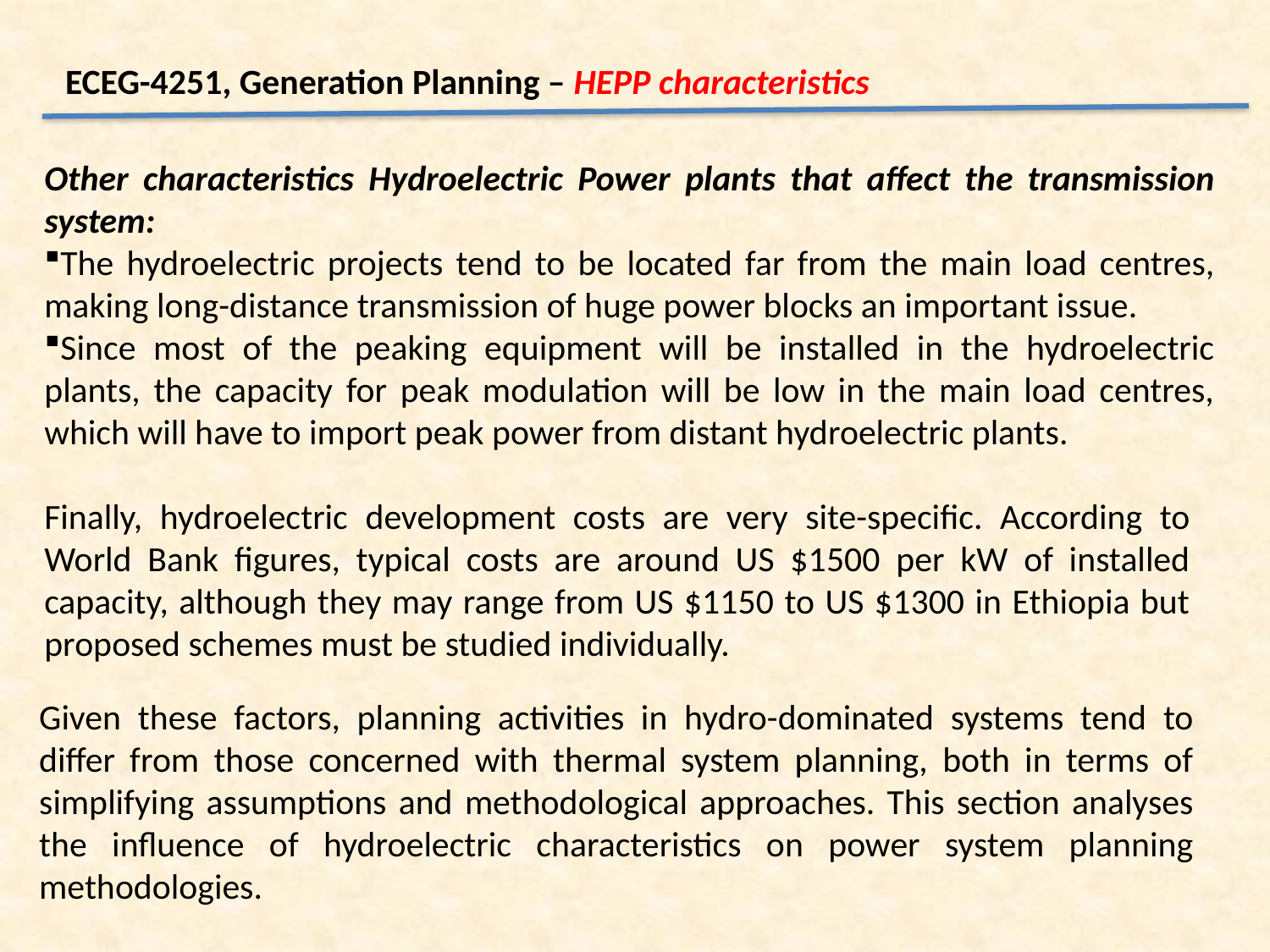

ECEG-4251, Generation Planning – HEPP characteristics
Other characteristics Hydroelectric Power plants that affect the transmission system:
The hydroelectric projects tend to be located far from the main load centres, making long-distance transmission of huge power blocks an important issue.
Since most of the peaking equipment will be installed in the hydroelectric plants, the capacity for peak modulation will be low in the main load centres, which will have to import peak power from distant hydroelectric plants.
Finally, hydroelectric development costs are very site-specific. According to World Bank figures, typical costs are around US $1500 per kW of installed capacity, although they may range from US $1150 to US $1300 in Ethiopia but proposed schemes must be studied individually.
Given these factors, planning activities in hydro-dominated systems tend to differ from those concerned with thermal system planning, both in terms of simplifying assumptions and methodological approaches. This section analyses the influence of hydroelectric characteristics on power system planning methodologies.